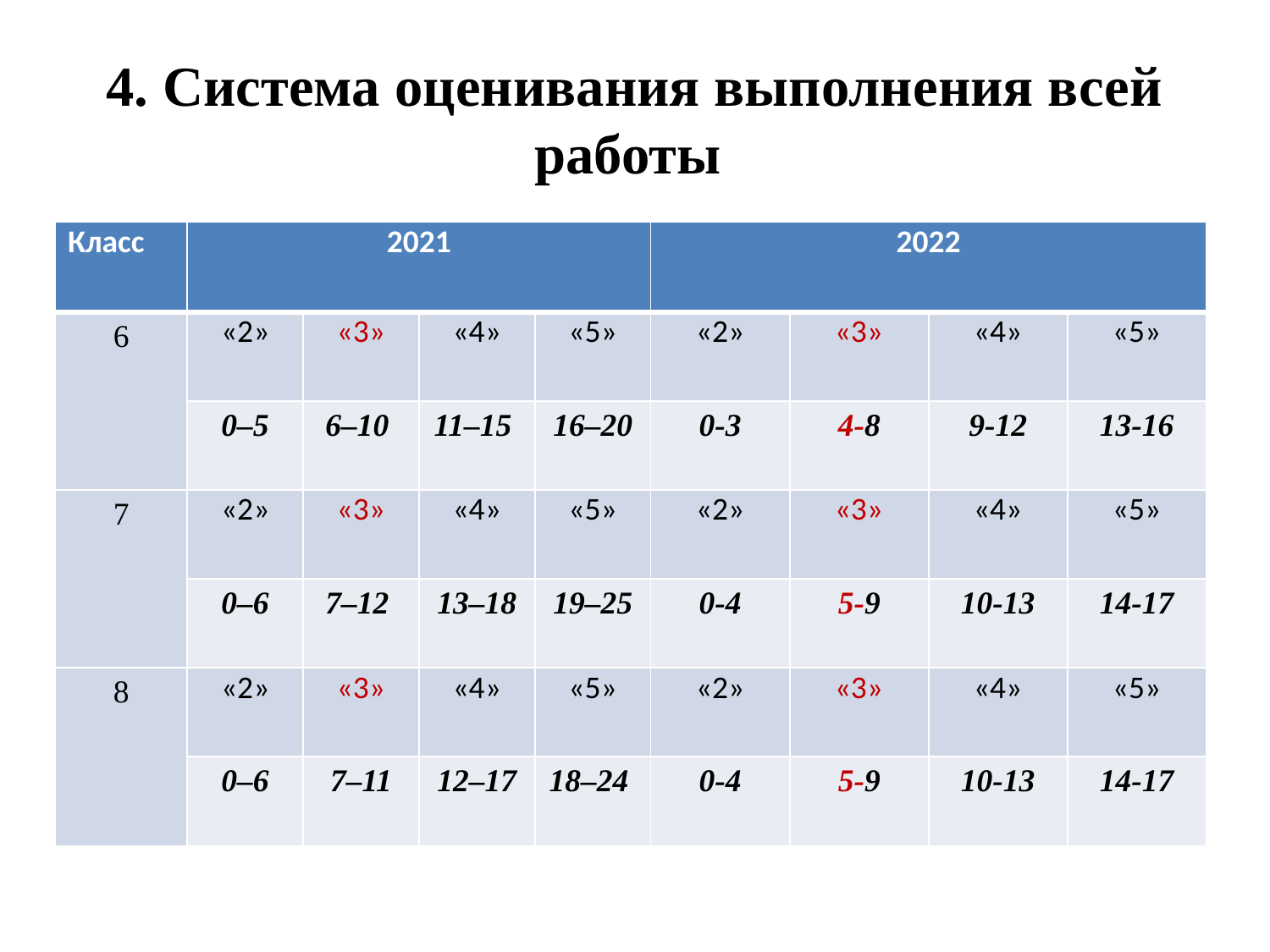

# 4. Система оценивания выполнения всей работы
| Класс | 2021 |  |  |  | 2022 |  |  |  |
| --- | --- | --- | --- | --- | --- | --- | --- | --- |
| 6 | «2» | «3» | «4» | «5» | «2» | «3» | «4» | «5» |
|  | 0–5 | 6–10 | 11–15 | 16–20 | 0-3 | 4-8 | 9-12 | 13-16 |
| 7 | «2» | «3» | «4» | «5» | «2» | «3» | «4» | «5» |
|  | 0–6 | 7–12 | 13–18 | 19–25 | 0-4 | 5-9 | 10-13 | 14-17 |
| 8 | «2» | «3» | «4» | «5» | «2» | «3» | «4» | «5» |
|  | 0–6 | 7–11 | 12–17 | 18–24 | 0-4 | 5-9 | 10-13 | 14-17 |